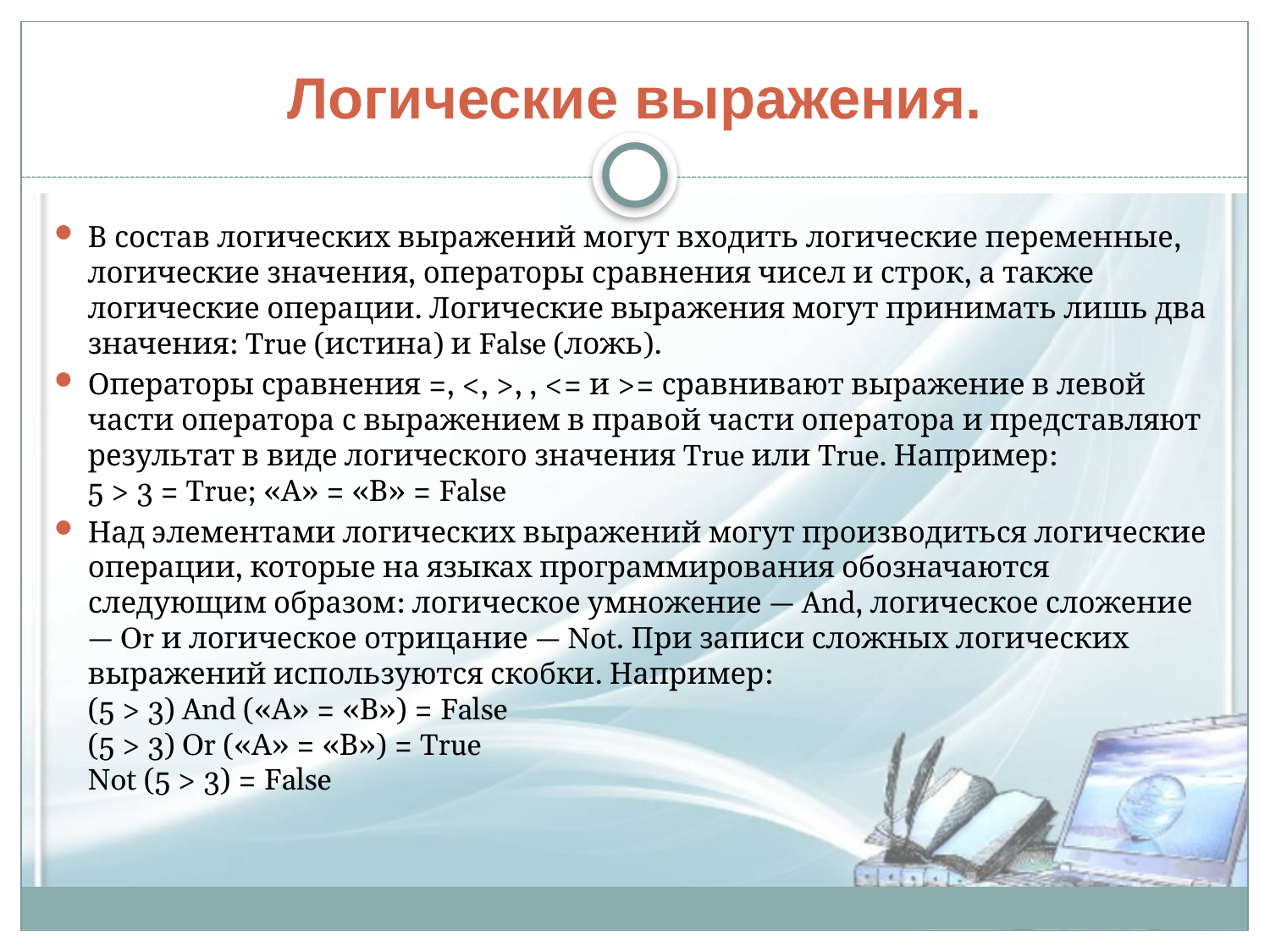

# Логические выражения.
В состав логических выражений могут входить логические переменные, логические значения, операторы сравнения чисел и строк, а также логические операции. Логические выражения могут принимать лишь два значения: True (истина) и False (ложь).
Операторы сравнения =, <, >, , <= и >= сравнивают выражение в левой части оператора с выражением в правой части оператора и представляют результат в виде логического значения True или True. Например:
5 > 3 = True; «А» = «В» = False
Над элементами логических выражений могут производиться логические операции, которые на языках программирования обозначаются следующим образом: логическое умножение — And, логическое сложение — Or и логическое отрицание — Not. При записи сложных логических выражений используются скобки. Например:
(5 > 3) And («А» = «В») = False
(5 > 3) Or («А» = «В») = True
Not (5 > 3) = False